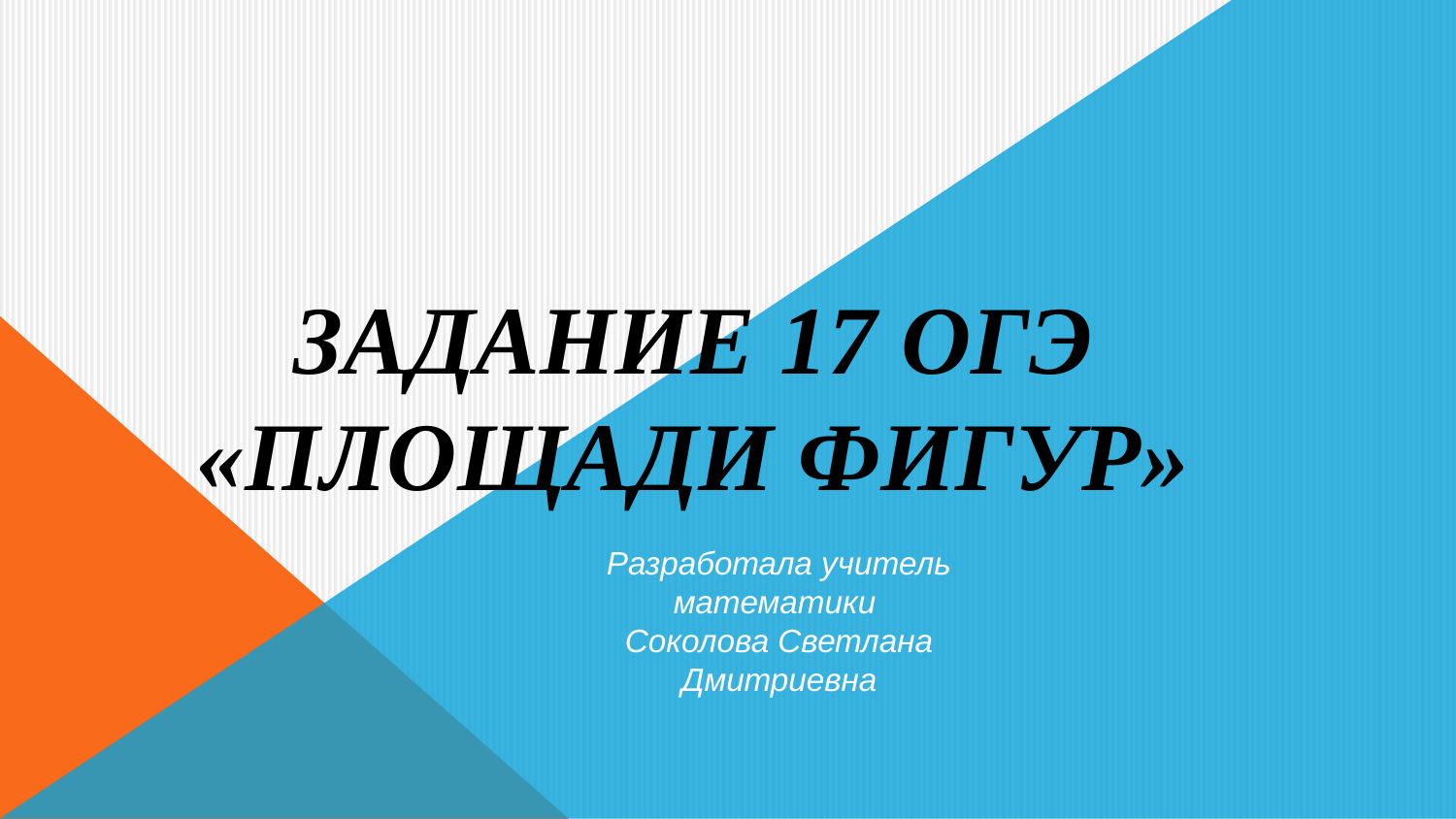

# Задание 17 ОГЭ «Площади фигур»
Разработала учитель математики
Соколова Светлана Дмитриевна